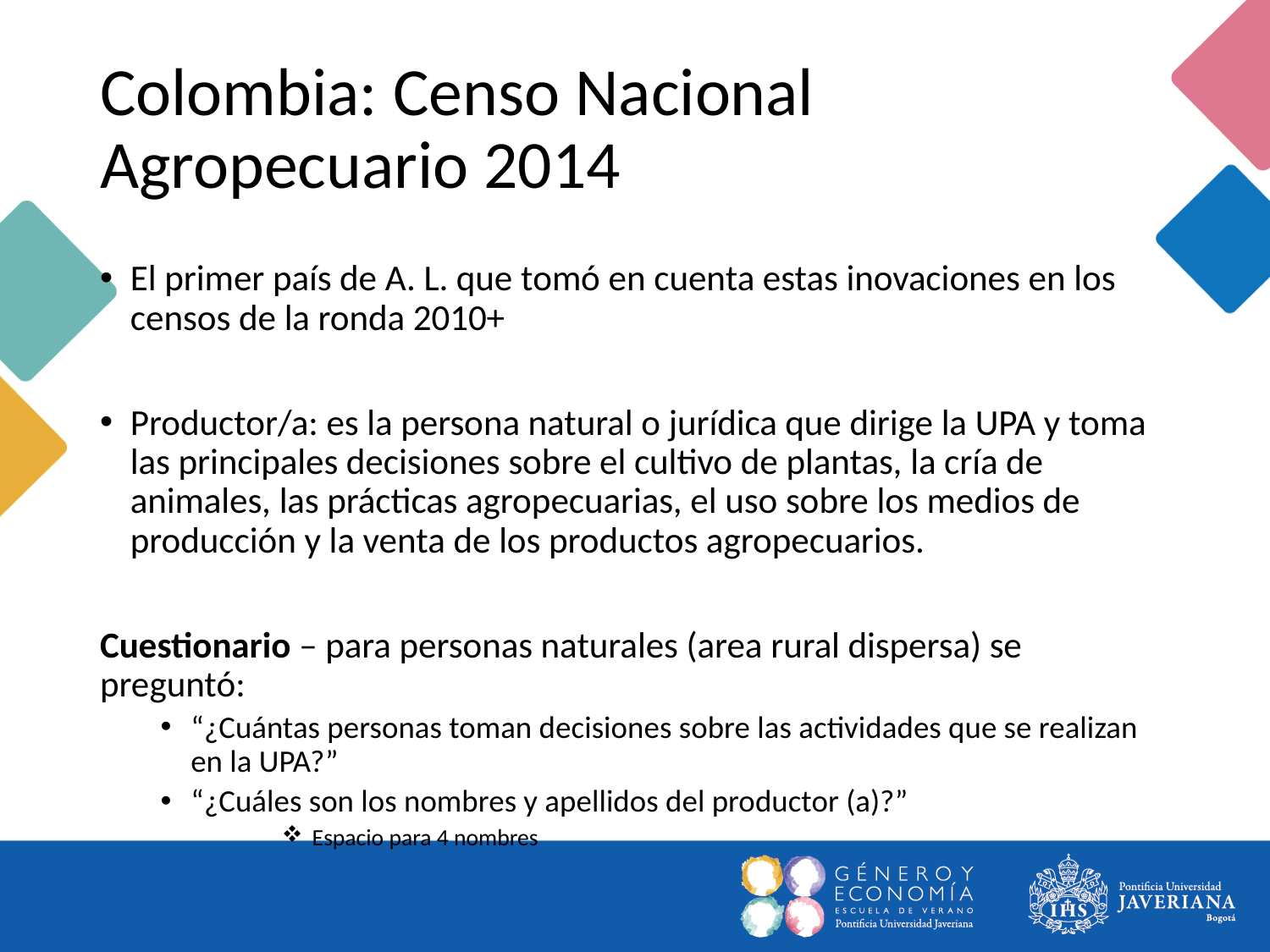

# Colombia: Censo Nacional Agropecuario 2014
El primer país de A. L. que tomó en cuenta estas inovaciones en los censos de la ronda 2010+

Productor/a: es la persona natural o jurídica que dirige la UPA y toma las principales decisiones sobre el cultivo de plantas, la cría de animales, las prácticas agropecuarias, el uso sobre los medios de producción y la venta de los productos agropecuarios.

Cuestionario – para personas naturales (area rural dispersa) se preguntó:
“¿Cuántas personas toman decisiones sobre las actividades que se realizan en la UPA?”
“¿Cuáles son los nombres y apellidos del productor (a)?”
Espacio para 4 nombres